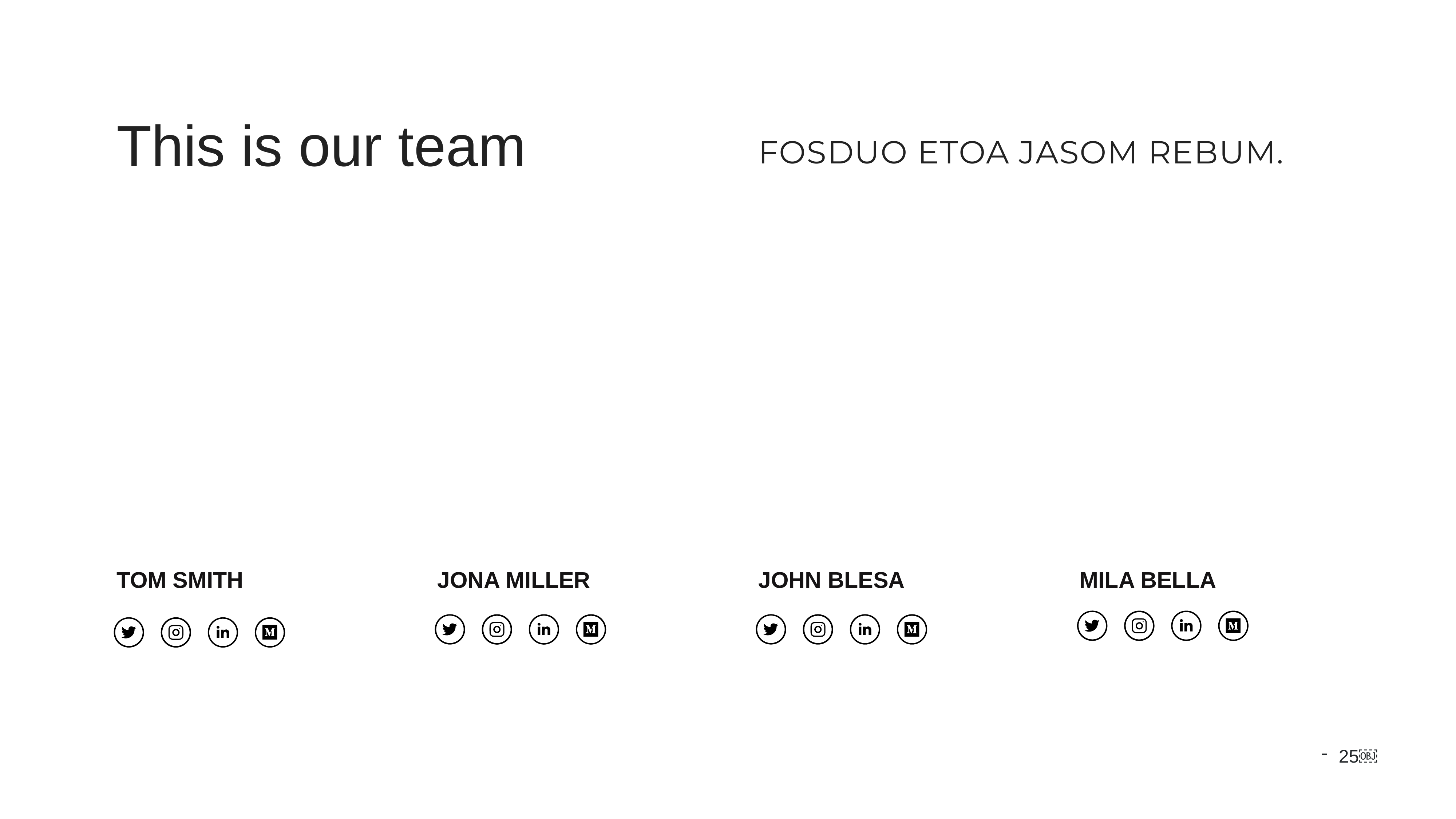

This is our team
Fosduo etoa jasom rebum.

TOM SMITH
JONA MILLER
JOHN BLESA
MILA BELLA